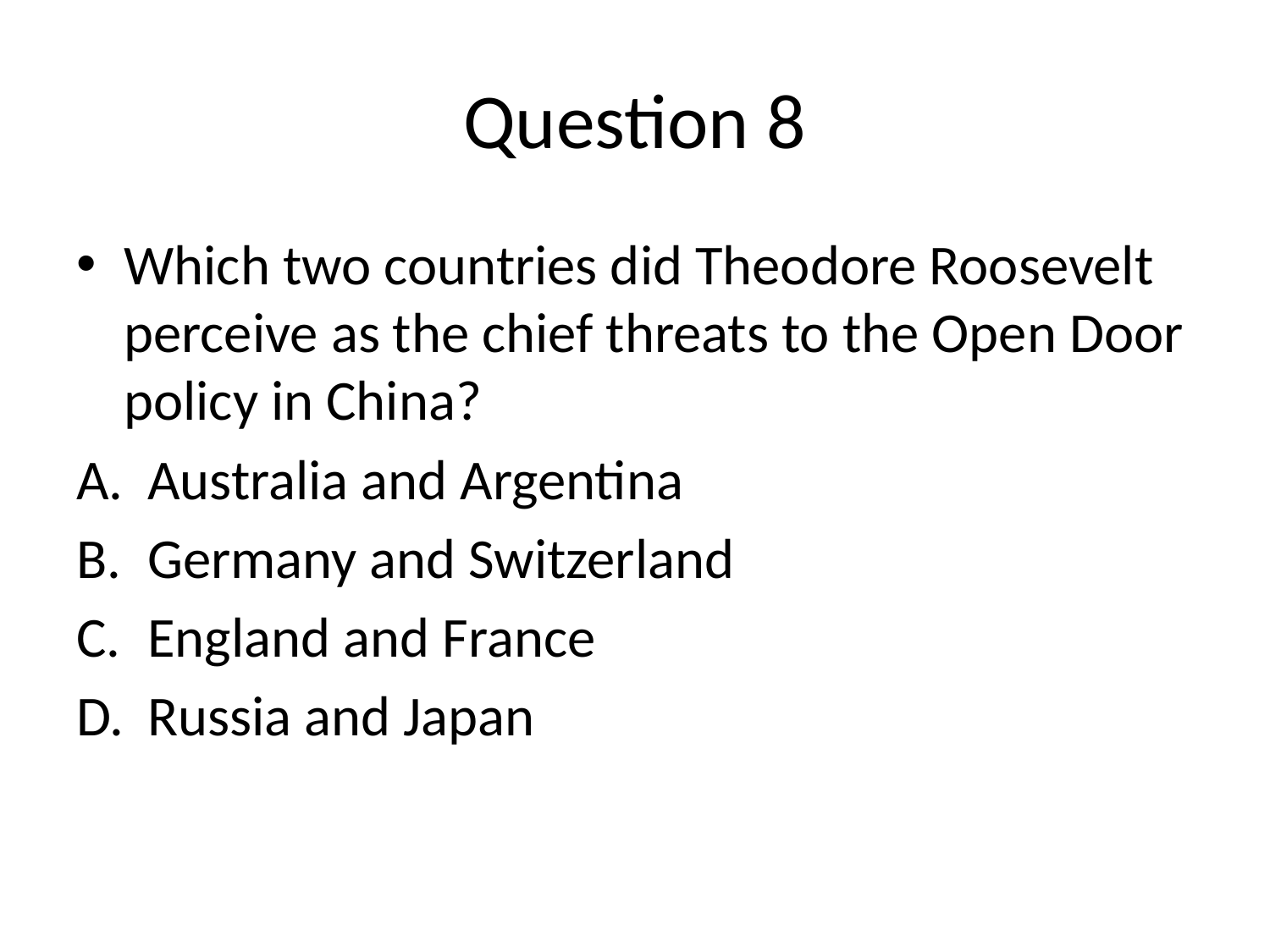

# Question 8
Which two countries did Theodore Roosevelt perceive as the chief threats to the Open Door policy in China?
Australia and Argentina
Germany and Switzerland
England and France
Russia and Japan